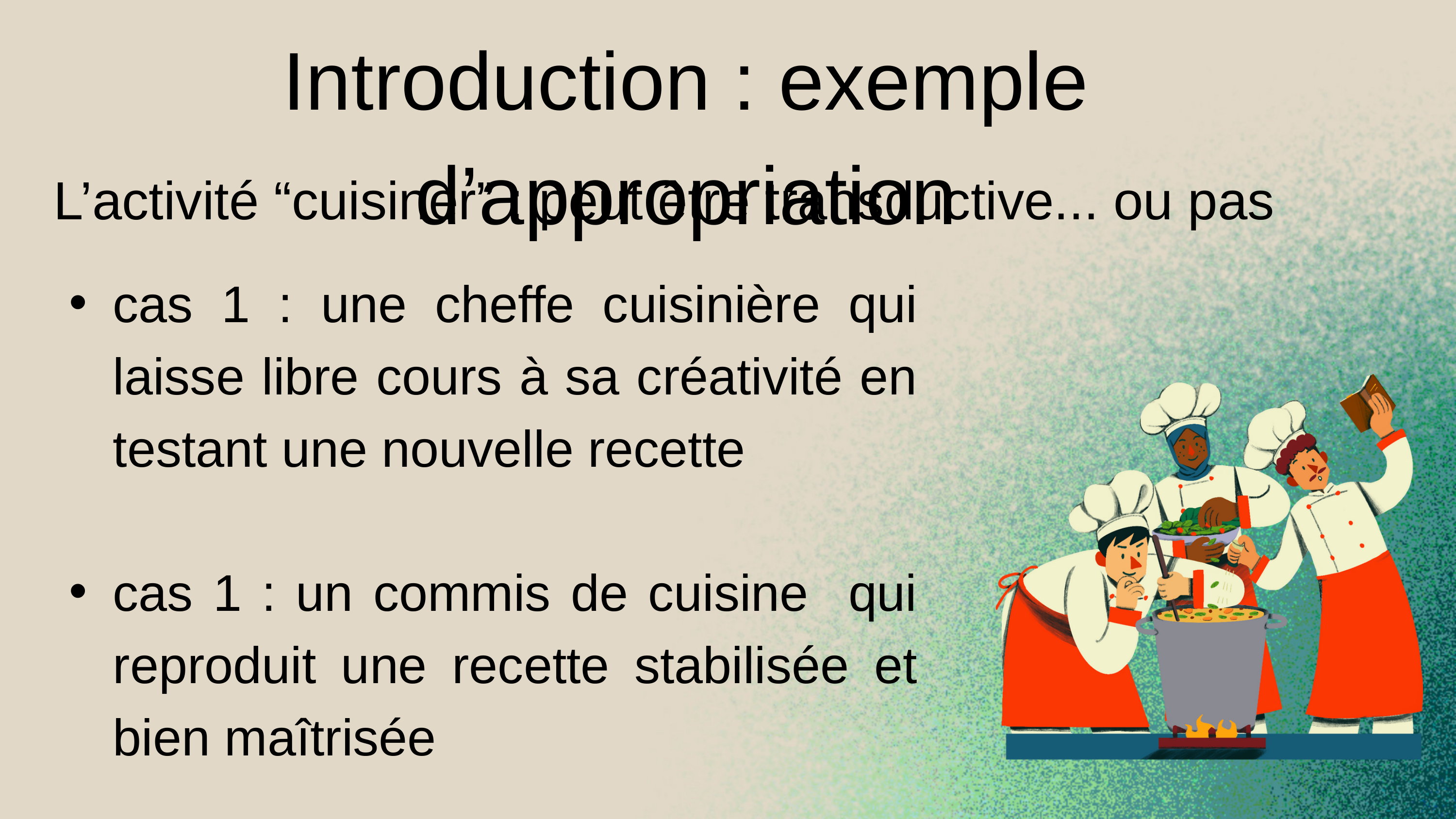

Introduction : exemple d’appropriation
L’activité “cuisiner” : peut être transductive... ou pas
cas 1 : une cheffe cuisinière qui laisse libre cours à sa créativité en testant une nouvelle recette

cas 1 : un commis de cuisine  qui reproduit une recette stabilisée et bien maîtrisée